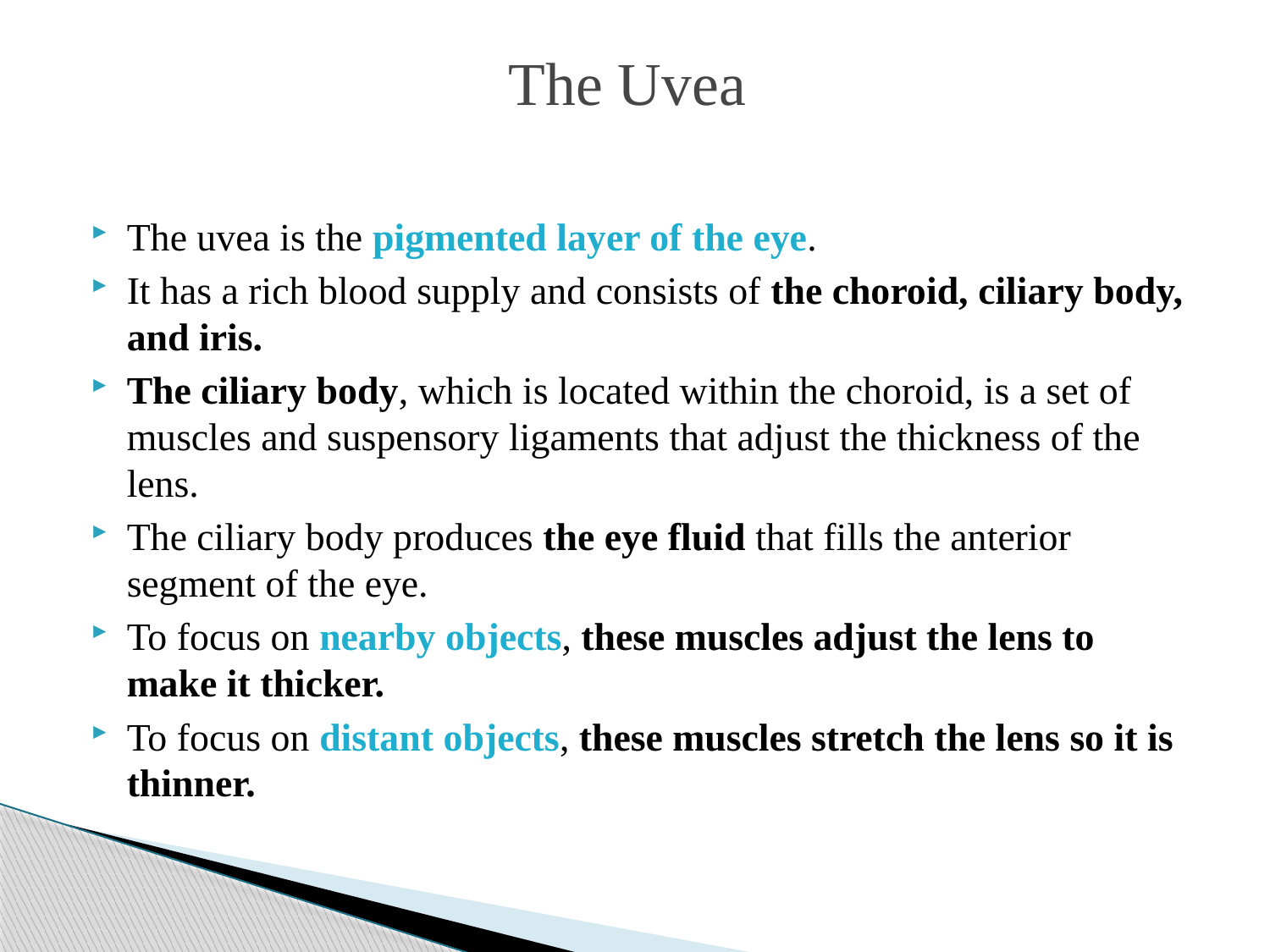

# The Uvea
The uvea is the pigmented layer of the eye.
It has a rich blood supply and consists of the choroid, ciliary body, and iris.
The ciliary body, which is located within the choroid, is a set of muscles and suspensory ligaments that adjust the thickness of the lens.
The ciliary body produces the eye fluid that fills the anterior segment of the eye.
To focus on nearby objects, these muscles adjust the lens to make it thicker.
To focus on distant objects, these muscles stretch the lens so it is thinner.